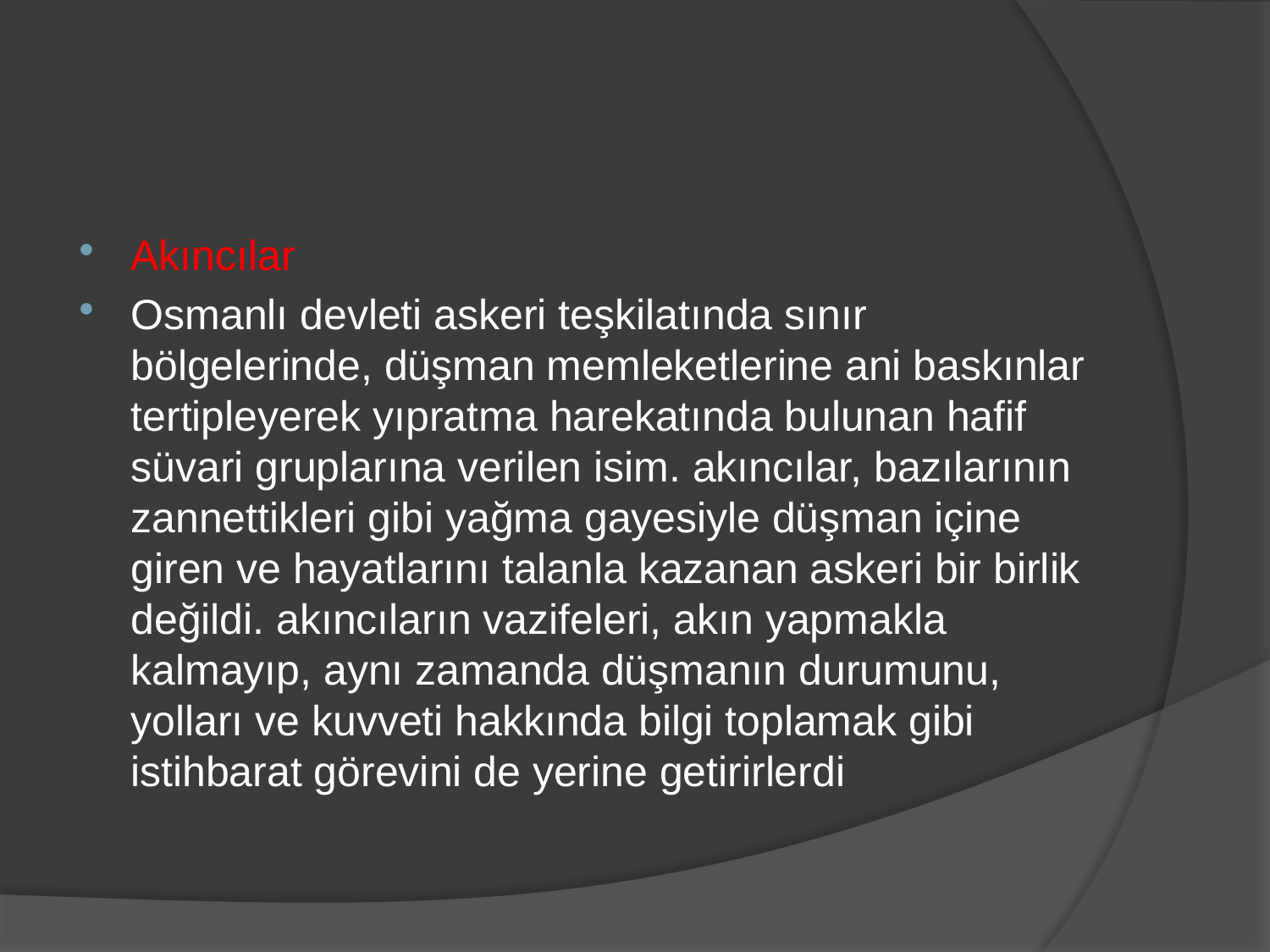

#
Akıncılar
Osmanlı devleti askeri teşkilatında sınır bölgelerinde, düşman memleketlerine ani baskınlar tertipleyerek yıpratma harekatında bulunan hafif süvari gruplarına verilen isim. akıncılar, bazılarının zannettikleri gibi yağma gayesiyle düşman içine giren ve hayatlarını talanla kazanan askeri bir birlik değildi. akıncıların vazifeleri, akın yapmakla kalmayıp, aynı zamanda düşmanın durumunu, yolları ve kuvveti hakkında bilgi toplamak gibi istihbarat görevini de yerine getirirlerdi